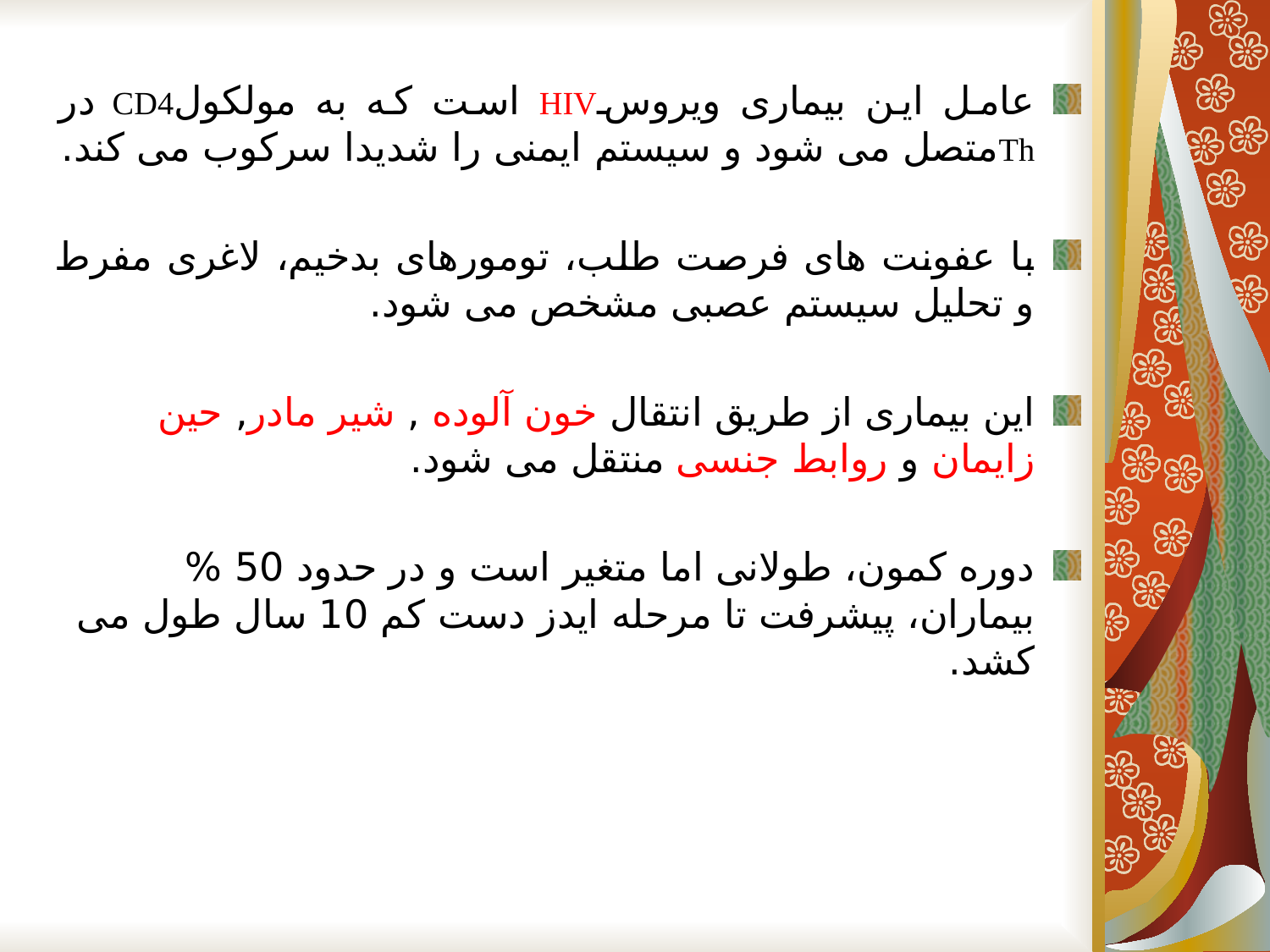

عامل این بیماری ویروسHIV است که به مولکولCD4 در Thمتصل می شود و سیستم ایمنی را شدیدا سرکوب می کند.

با عفونت های فرصت طلب، تومورهای بدخیم، لاغری مفرط و تحلیل سیستم عصبی مشخص می شود.

این بیماری از طریق انتقال خون آلوده , شیر مادر, حین زایمان و روابط جنسی منتقل می شود.

دوره کمون، طولانی اما متغیر است و در حدود 50 % بیماران، پیشرفت تا مرحله ایدز دست کم 10 سال طول می کشد.